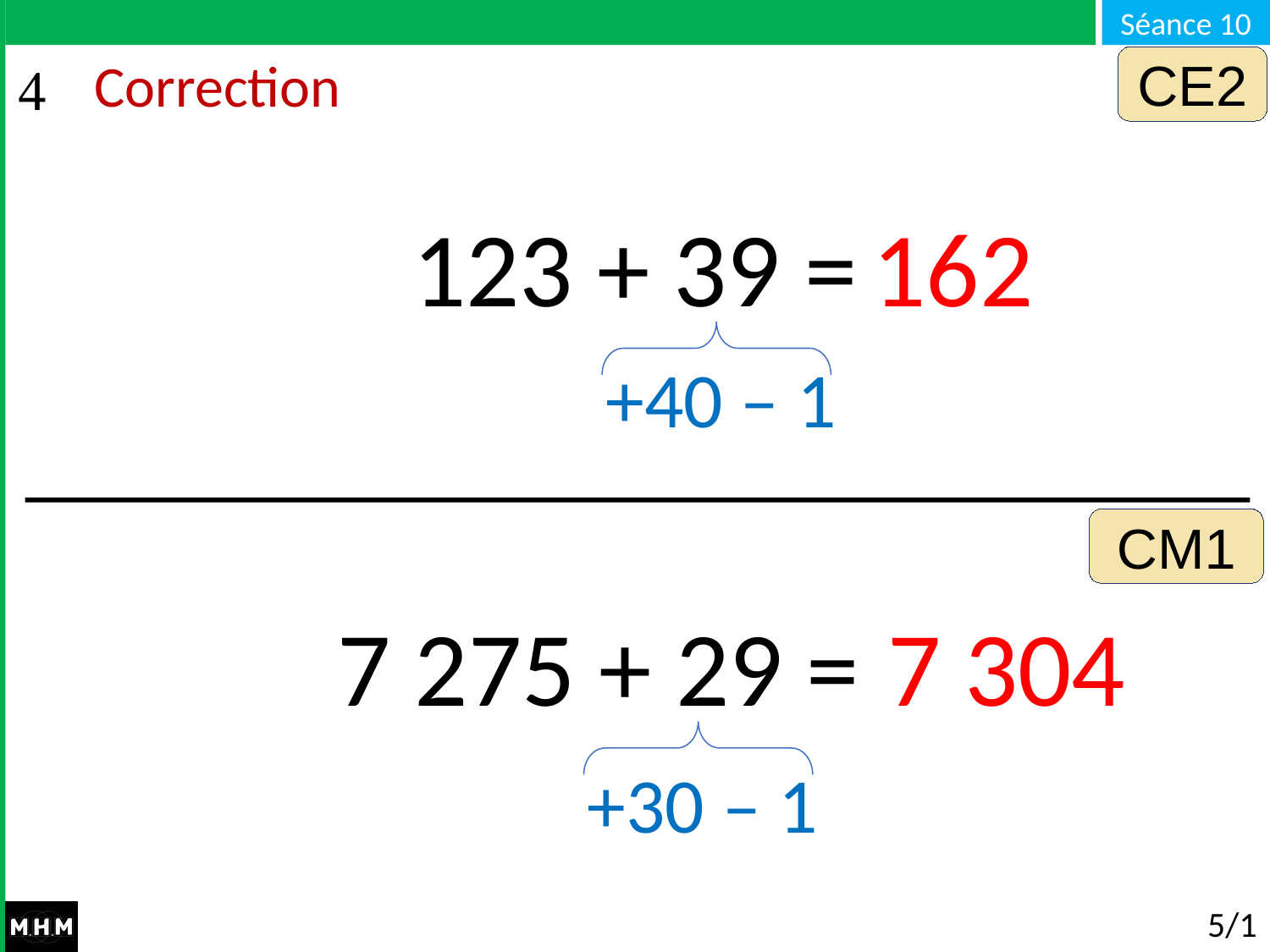

CE2
# Correction
123 + 39 =
162

+40 – 1

CM1
7 275 + 29 =
7 304

+30 – 1
5/10